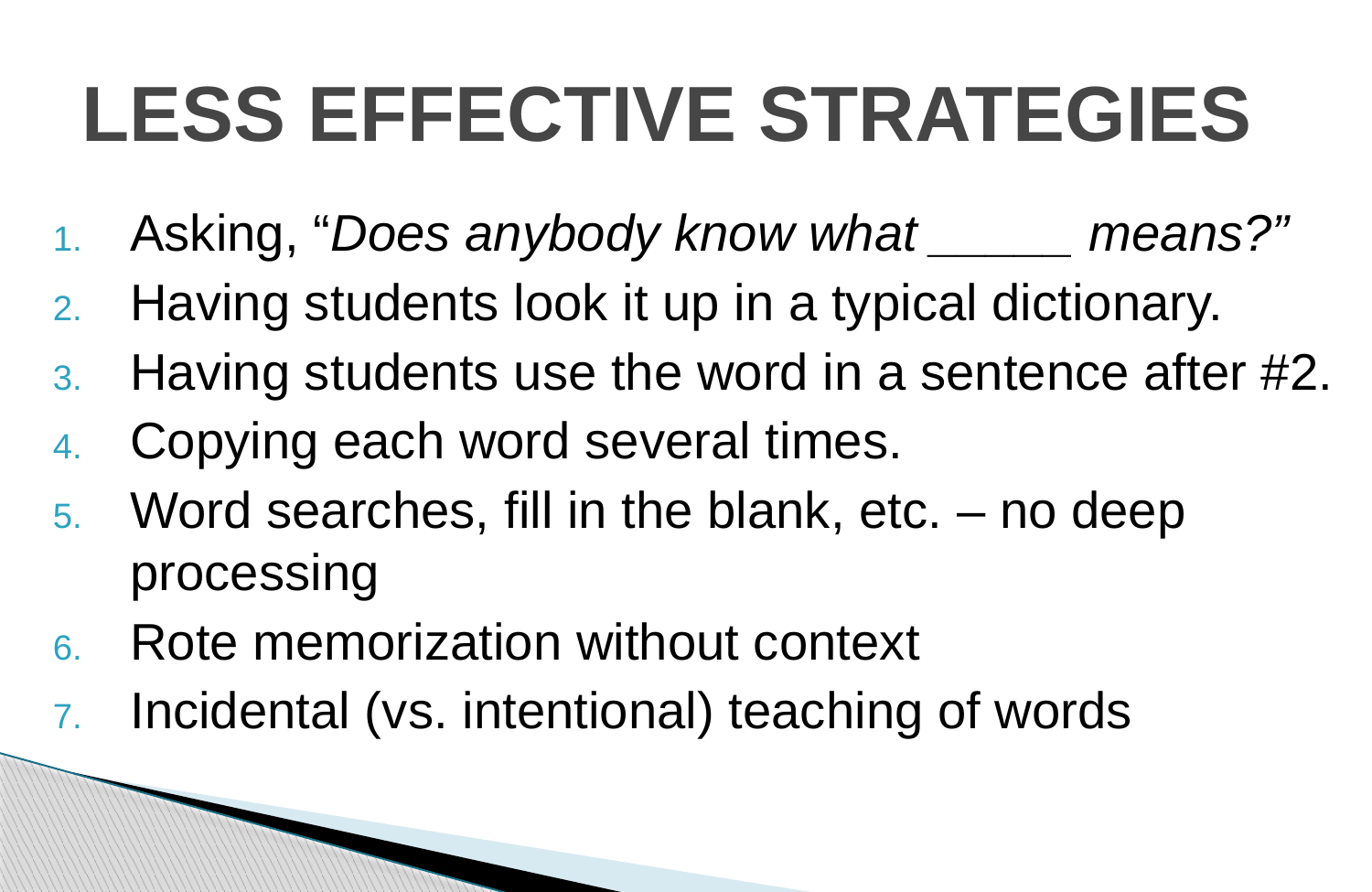

# LESS EFFECTIVE STRATEGIES
Asking, “Does anybody know what _____ means?”
Having students look it up in a typical dictionary.
Having students use the word in a sentence after #2.
Copying each word several times.
Word searches, fill in the blank, etc. – no deep processing
Rote memorization without context
Incidental (vs. intentional) teaching of words